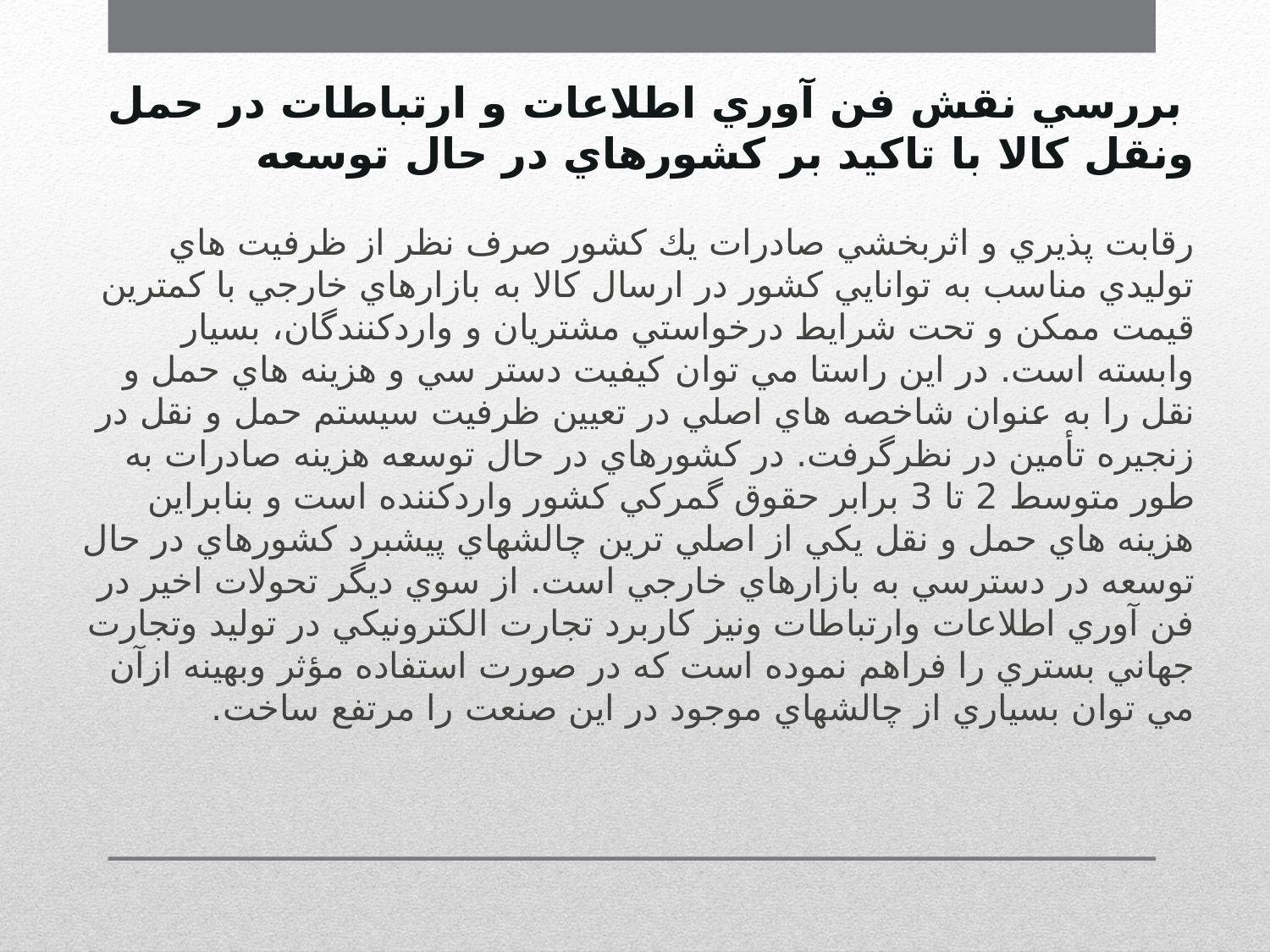

بررسي نقش فن آوري اطلاعات و ارتباطات در حمل ونقل كالا با تاكيد بر كشورهاي در حال توسعه
رقابت پذيري و اثربخشي صادرات يك كشور صرف نظر از ظرفيت هاي توليدي مناسب به توانايي كشور در ارسال كالا به بازارهاي خارجي با كمترين قيمت ممكن و تحت شرايط درخواستي مشتريان و واردكنندگان، بسيار وابسته است. در اين راستا مي توان كيفيت دستر سي و هزينه هاي حمل و نقل را به عنوان شاخصه هاي اصلي در تعيين ظرفيت سيستم حمل و نقل در زنجيره تأمين در نظرگرفت. در كشورهاي در حال توسعه هزينه صادرات به طور متوسط 2 تا 3 برابر حقوق گمركي كشور واردكننده است و بنابراين هزينه هاي حمل و نقل يكي از اصلي ترين چالشهاي پيشبرد كشورهاي در حال توسعه در دسترسي به بازارهاي خارجي است. از سوي ديگر تحولات اخير در فن آوري اطلاعات وارتباطات ونيز كاربرد تجارت الكترونيكي در توليد وتجارت جهاني بستري را فراهم نموده است كه در صورت استفاده مؤثر وبهينه ازآن مي توان بسياري از چالشهاي موجود در اين صنعت را مرتفع ساخت.